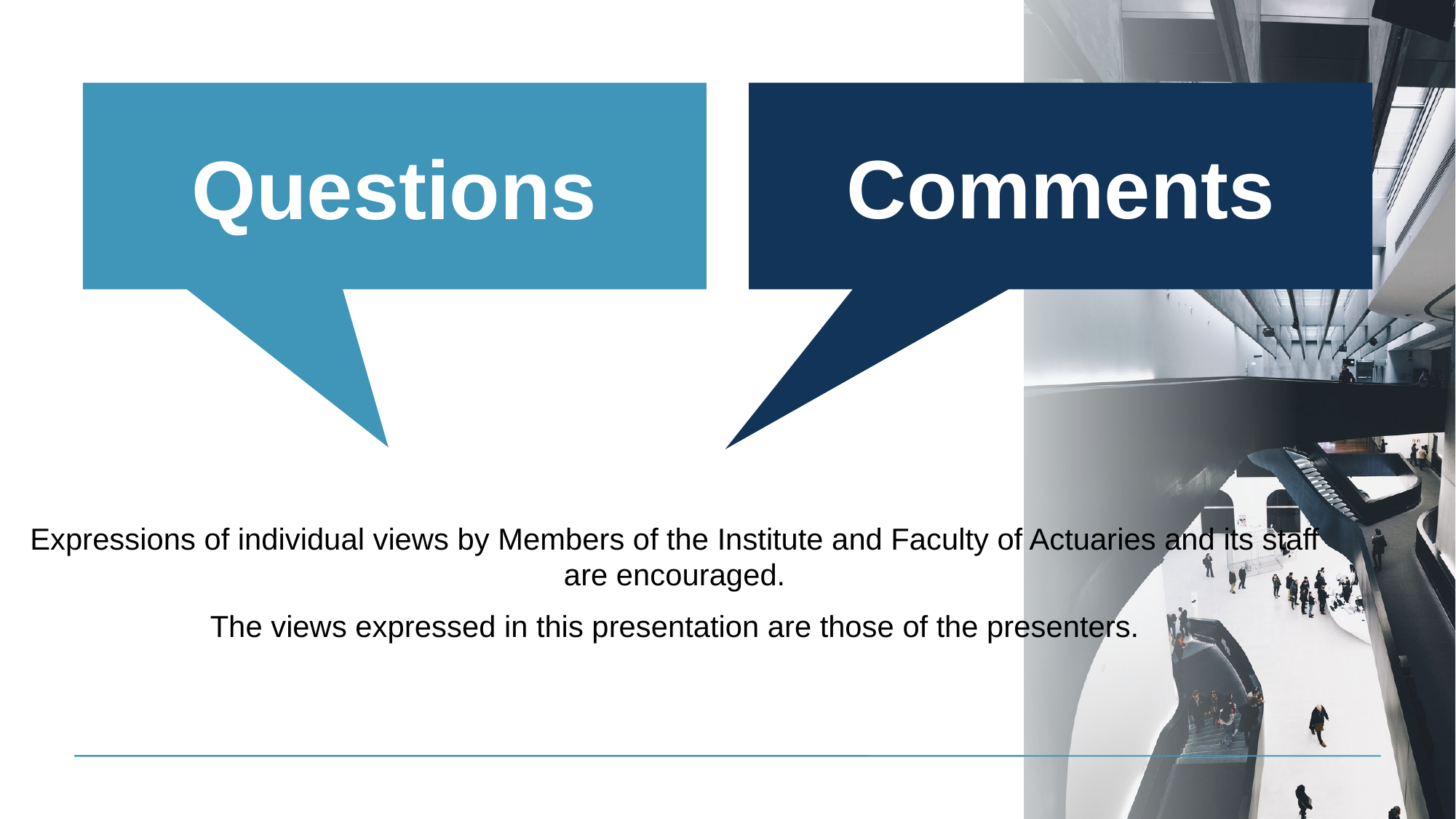

Comments
# Questions
Expressions of individual views by Members of the Institute and Faculty of Actuaries and its staff are encouraged.
The views expressed in this presentation are those of the presenters.